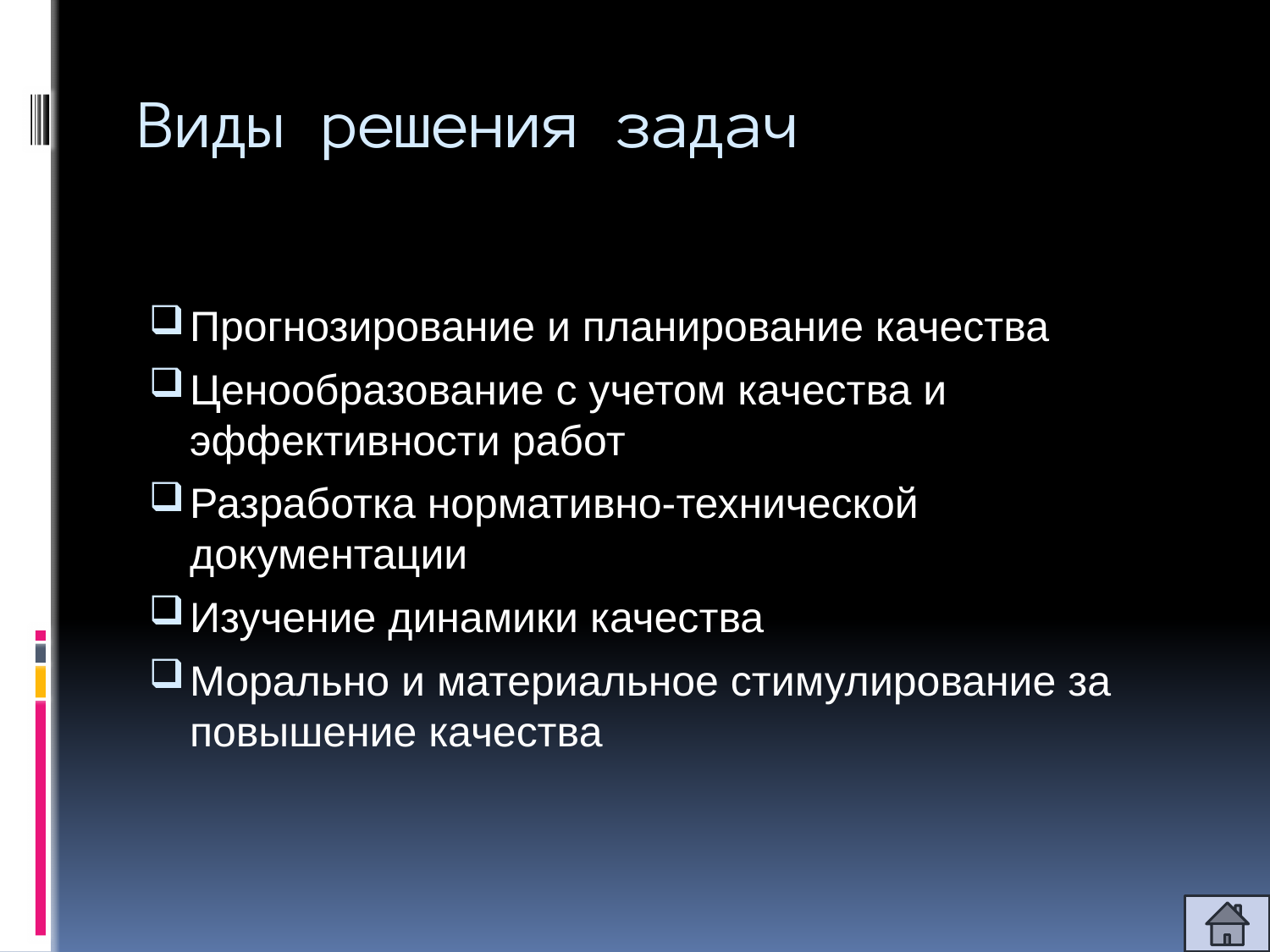

# Виды решения задач
Прогнозирование и планирование качества
Ценообразование с учетом качества и эффективности работ
Разработка нормативно-технической документации
Изучение динамики качества
Морально и материальное стимулирование за повышение качества